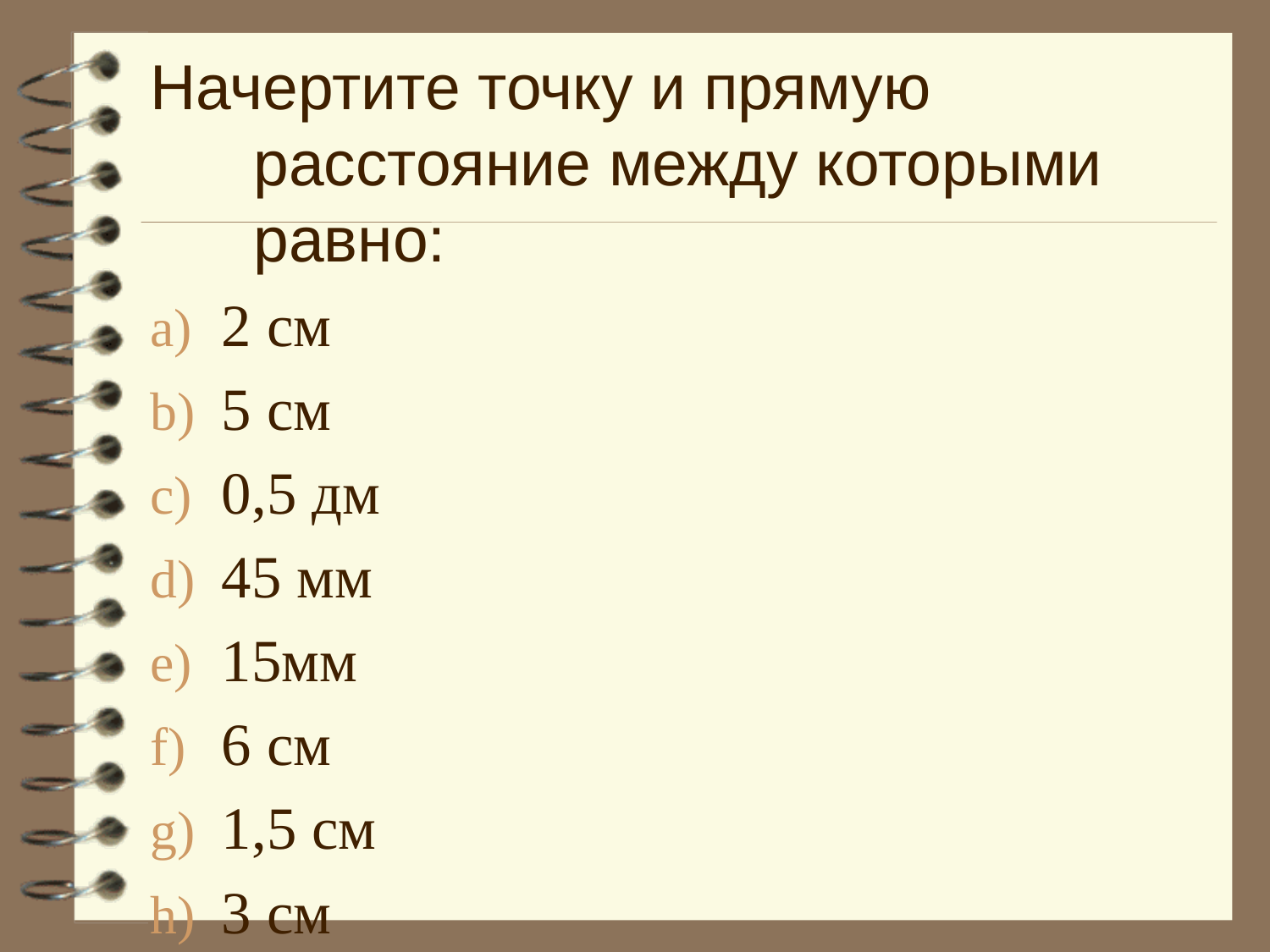

Начертите точку и прямую расстояние между которыми равно:
2 см
5 см
0,5 дм
45 мм
15мм
6 см
1,5 см
3 см